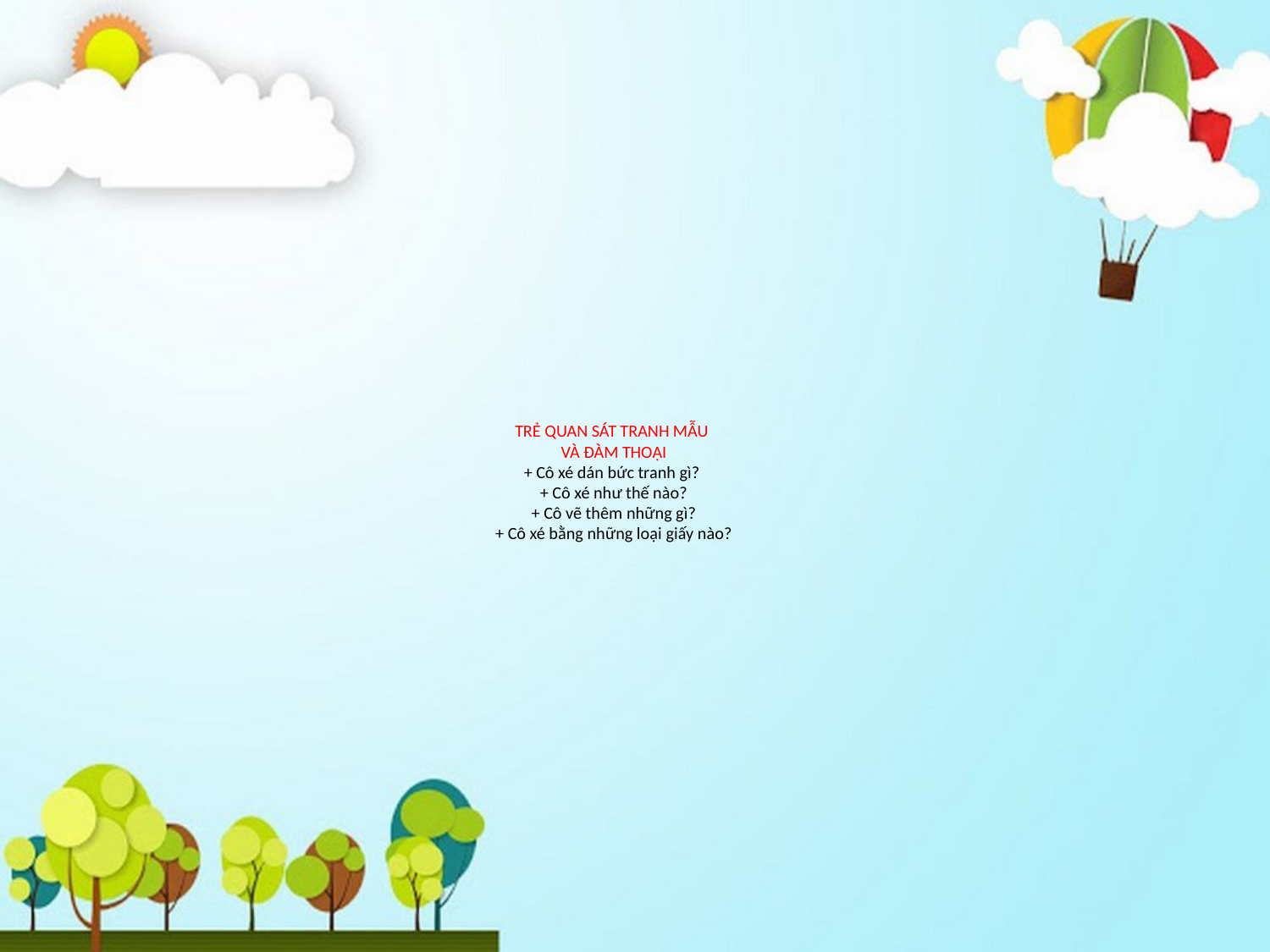

# TRẺ QUAN SÁT TRANH MẪU VÀ ĐÀM THOẠI + Cô xé dán bức tranh gì? + Cô xé như thế nào? + Cô vẽ thêm những gì? + Cô xé bằng những loại giấy nào?